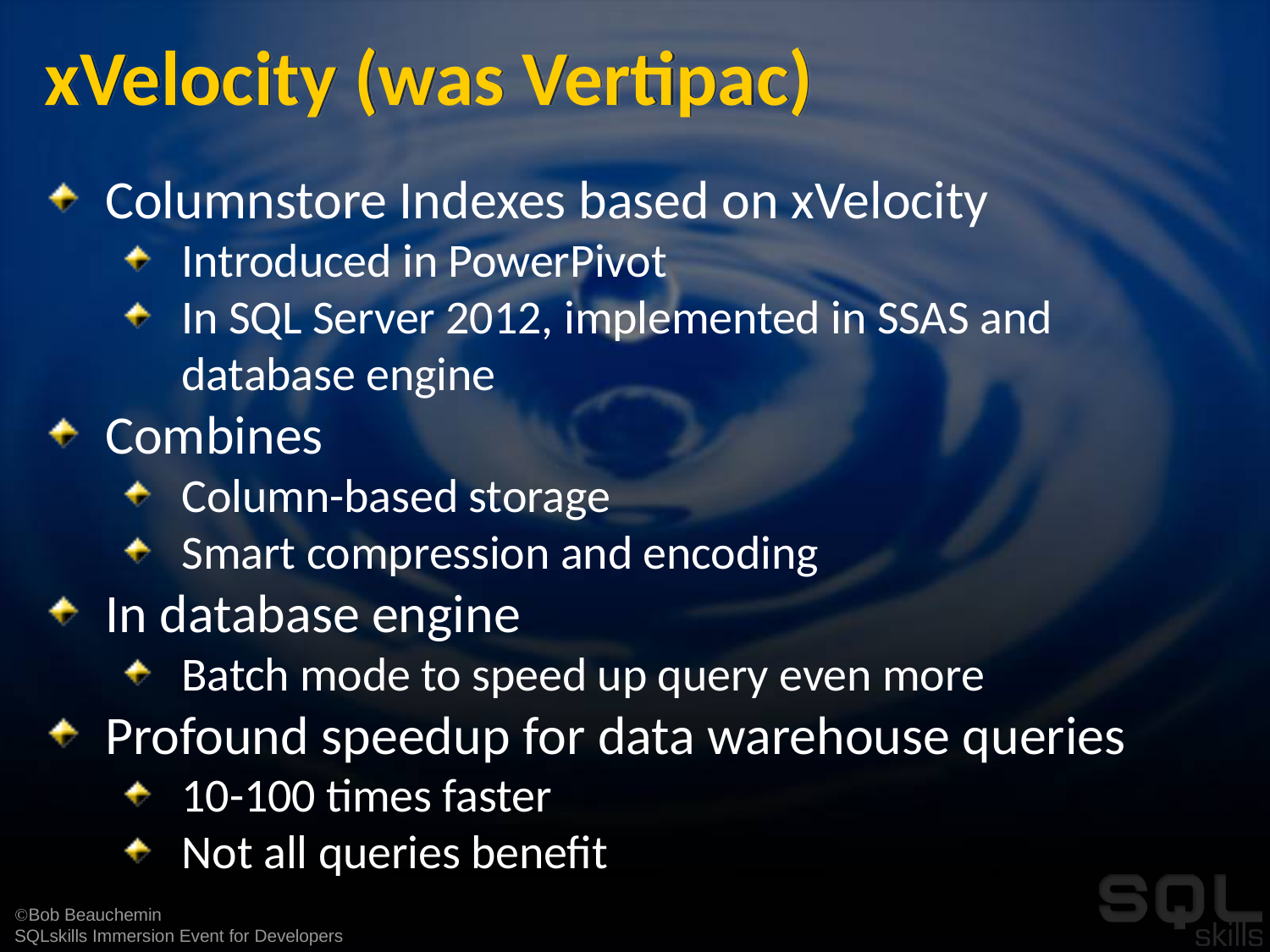

# xVelocity (was Vertipac)
Columnstore Indexes based on xVelocity
Introduced in PowerPivot
In SQL Server 2012, implemented in SSAS and database engine
Combines
Column-based storage
Smart compression and encoding
In database engine
Batch mode to speed up query even more
Profound speedup for data warehouse queries
10-100 times faster
Not all queries benefit